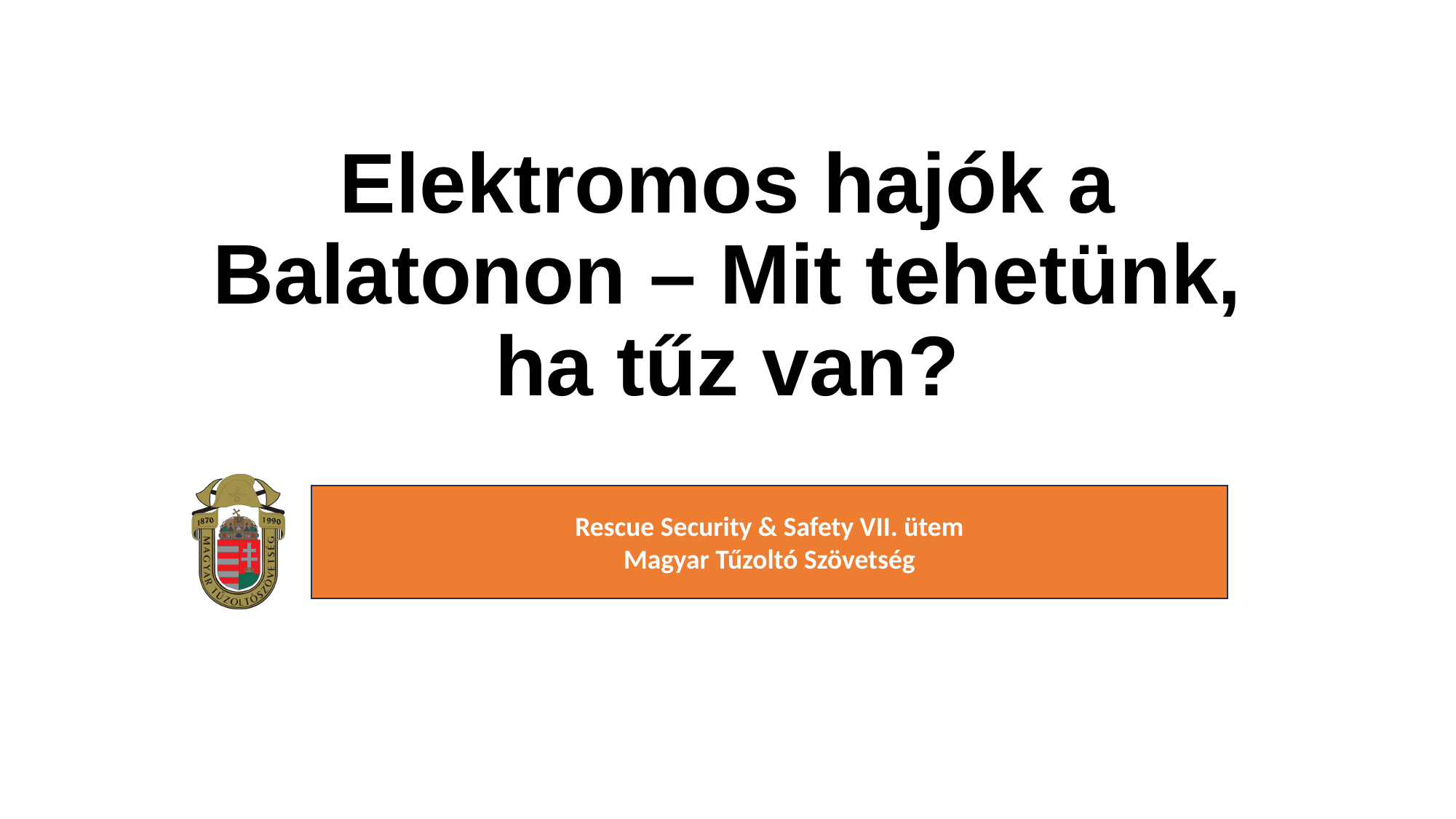

# Elektromos hajók a Balatonon – Mit tehetünk, ha tűz van?